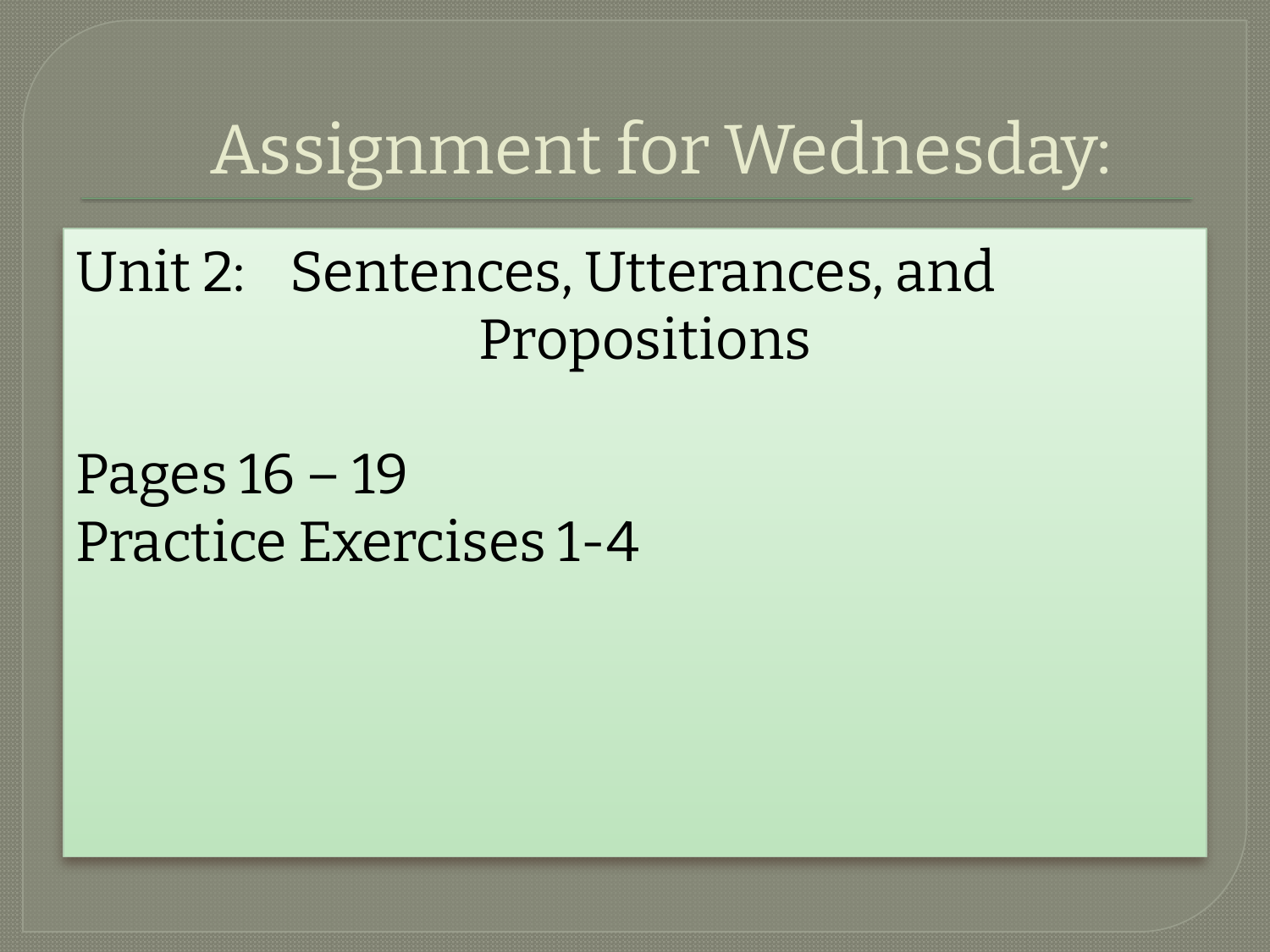

# Assignment for Wednesday:
Unit 2:    Sentences, Utterances, and      		                     Propositions

Pages 16 – 19
Practice Exercises 1-4